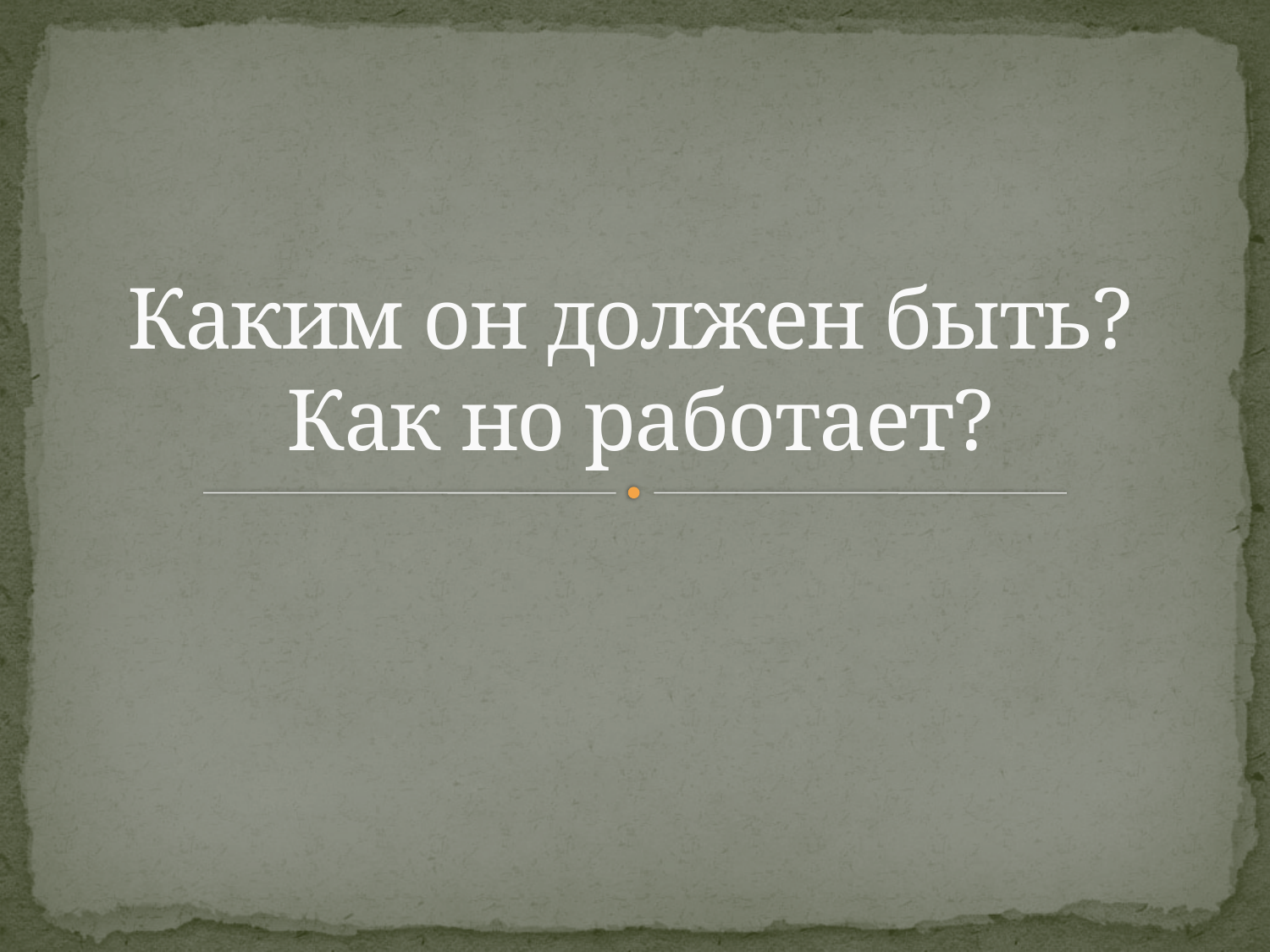

# Каким он должен быть? Как но работает?